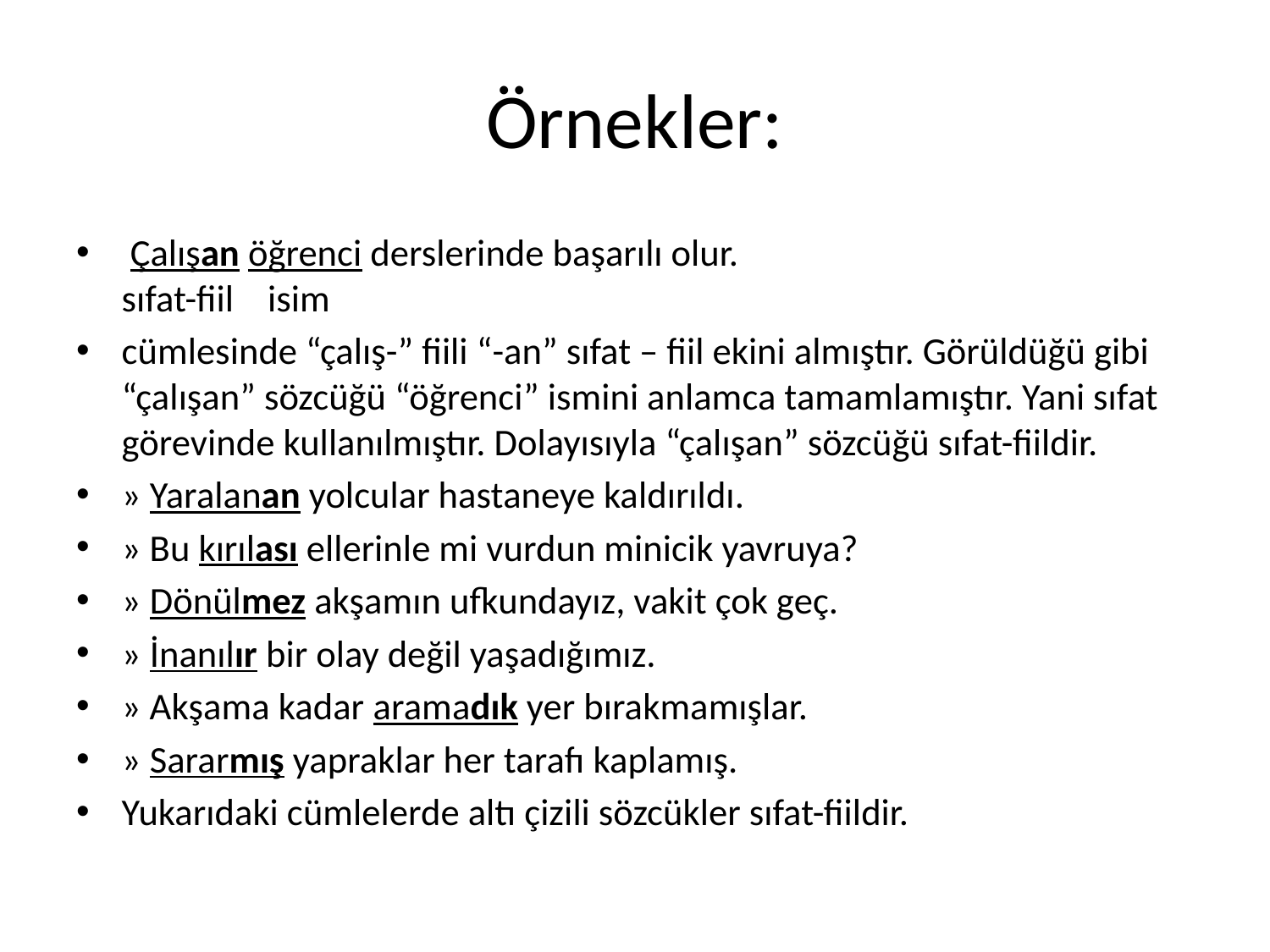

# Örnekler:
 Çalışan öğrenci derslerinde başarılı olur.
sıfat-fiil    isim
cümlesinde “çalış-” fiili “-an” sıfat – fiil ekini almıştır. Görüldüğü gibi “çalışan” sözcüğü “öğrenci” ismini anlamca tamamlamıştır. Yani sıfat görevinde kullanılmıştır. Dolayısıyla “çalışan” sözcüğü sıfat-fiildir.
» Yaralanan yolcular hastaneye kaldırıldı.
» Bu kırılası ellerinle mi vurdun minicik yavruya?
» Dönülmez akşamın ufkundayız, vakit çok geç.
» İnanılır bir olay değil yaşadığımız.
» Akşama kadar aramadık yer bırakmamışlar.
» Sararmış yapraklar her tarafı kaplamış.
Yukarıdaki cümlelerde altı çizili sözcükler sıfat-fiildir.